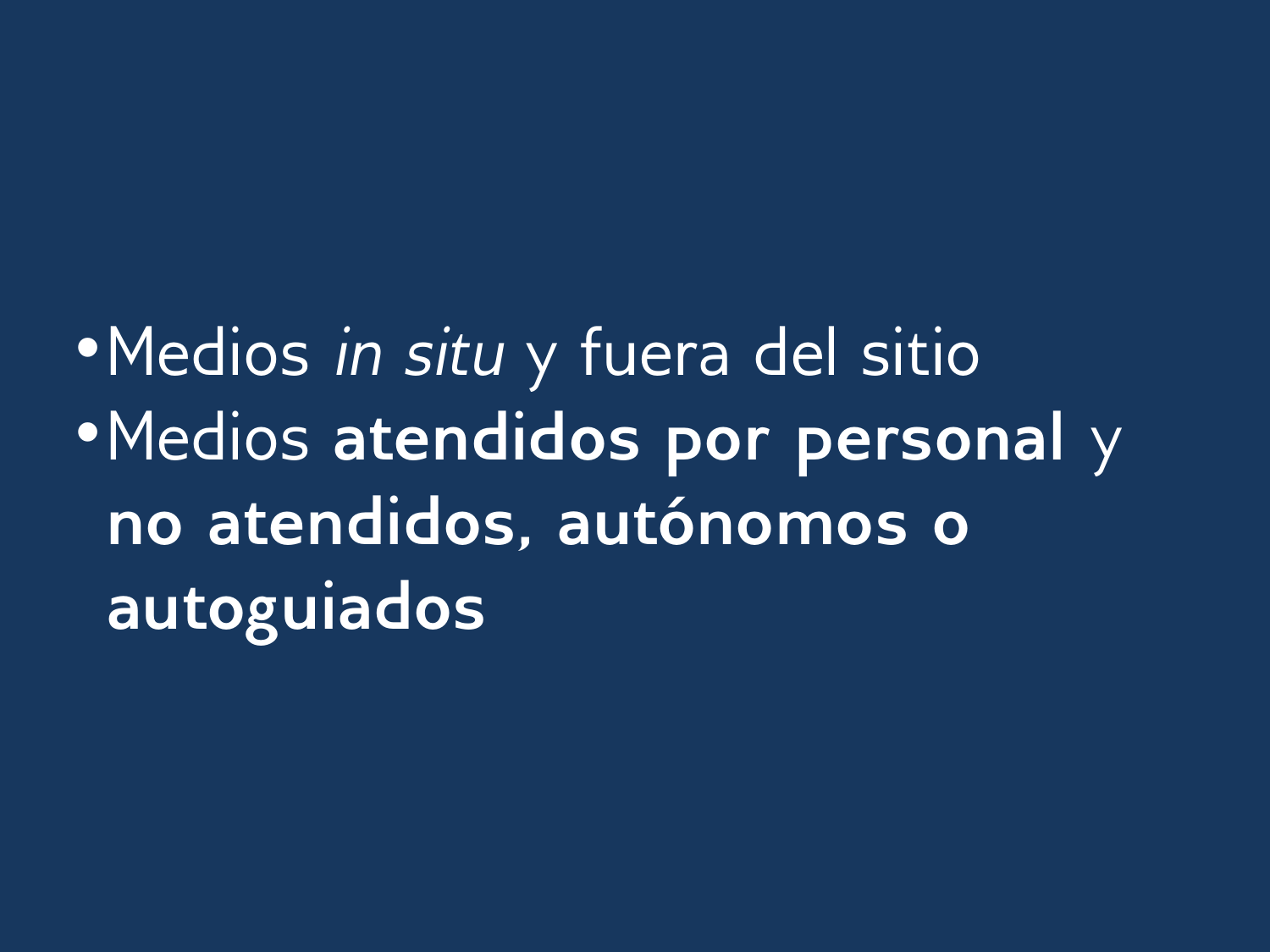

Medios in situ y fuera del sitio
Medios atendidos por personal y no atendidos, autónomos o autoguiados